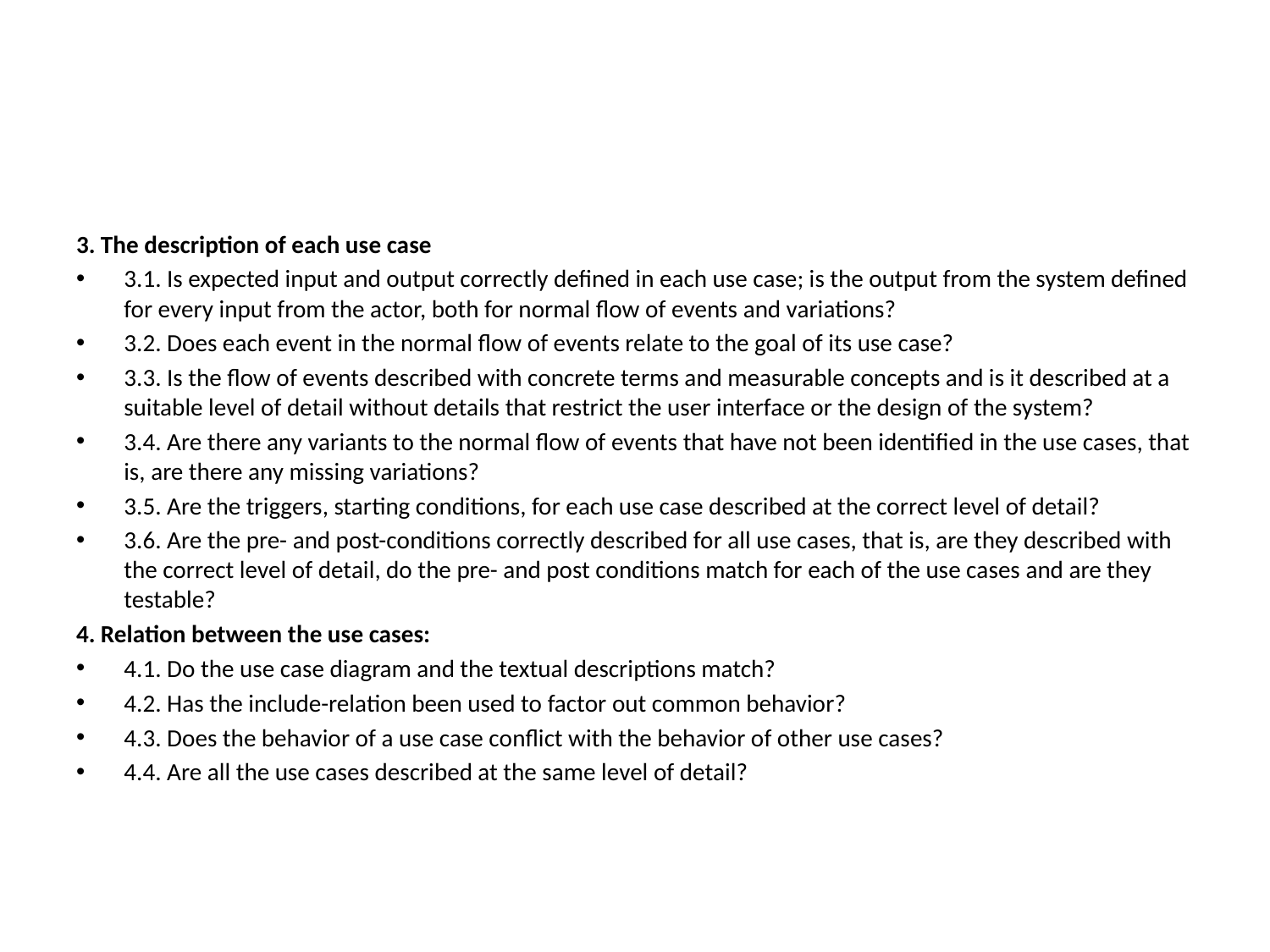

#
3. The description of each use case
3.1. Is expected input and output correctly defined in each use case; is the output from the system defined for every input from the actor, both for normal flow of events and variations?
3.2. Does each event in the normal flow of events relate to the goal of its use case?
3.3. Is the flow of events described with concrete terms and measurable concepts and is it described at a suitable level of detail without details that restrict the user interface or the design of the system?
3.4. Are there any variants to the normal flow of events that have not been identified in the use cases, that is, are there any missing variations?
3.5. Are the triggers, starting conditions, for each use case described at the correct level of detail?
3.6. Are the pre- and post-conditions correctly described for all use cases, that is, are they described with the correct level of detail, do the pre- and post conditions match for each of the use cases and are they testable?
4. Relation between the use cases:
4.1. Do the use case diagram and the textual descriptions match?
4.2. Has the include-relation been used to factor out common behavior?
4.3. Does the behavior of a use case conflict with the behavior of other use cases?
4.4. Are all the use cases described at the same level of detail?